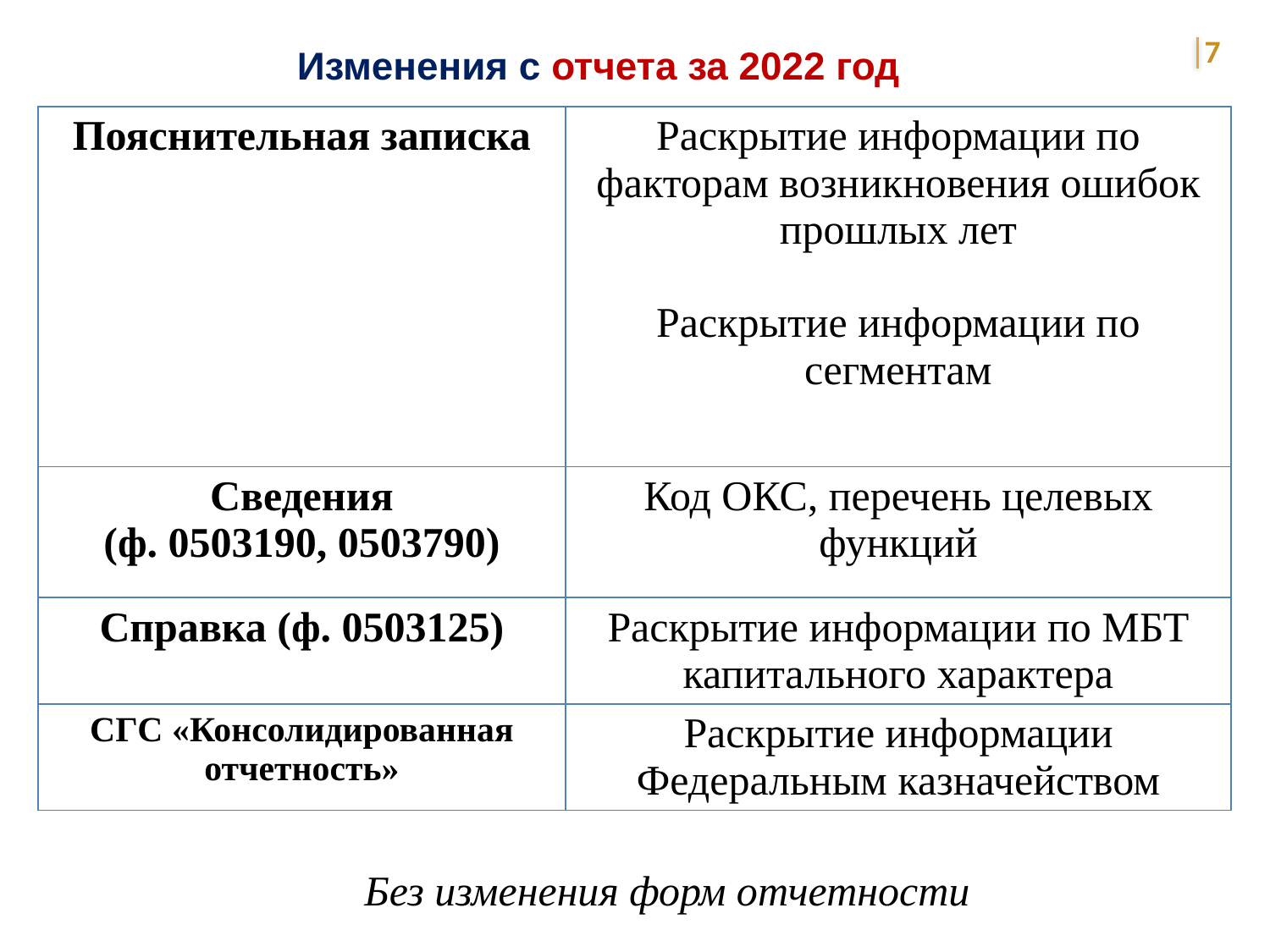

7
Изменения с отчета за 2022 год
| Пояснительная записка | Раскрытие информации по факторам возникновения ошибок прошлых лет Раскрытие информации по сегментам |
| --- | --- |
| Сведения (ф. 0503190, 0503790) | Код ОКС, перечень целевых функций |
| Справка (ф. 0503125) | Раскрытие информации по МБТ капитального характера |
| СГС «Консолидированная отчетность» | Раскрытие информации Федеральным казначейством |
Без изменения форм отчетности